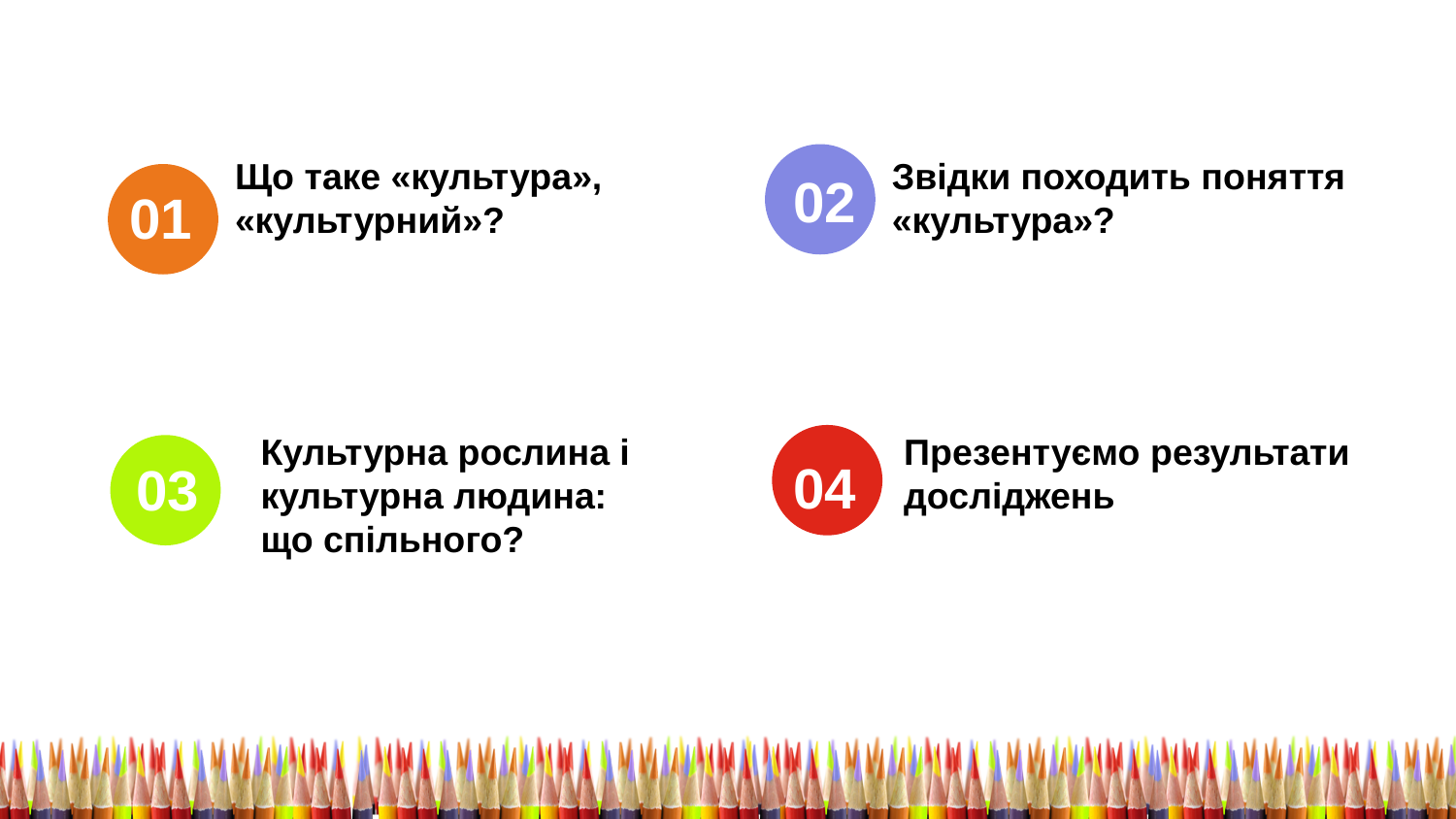

Звідки походить поняття «культура»?
Що таке «культура»,
«культурний»?

02
01
Культурна рослина і
культурна людина:
що спільного?
Презентуємо результати
досліджень

04
03